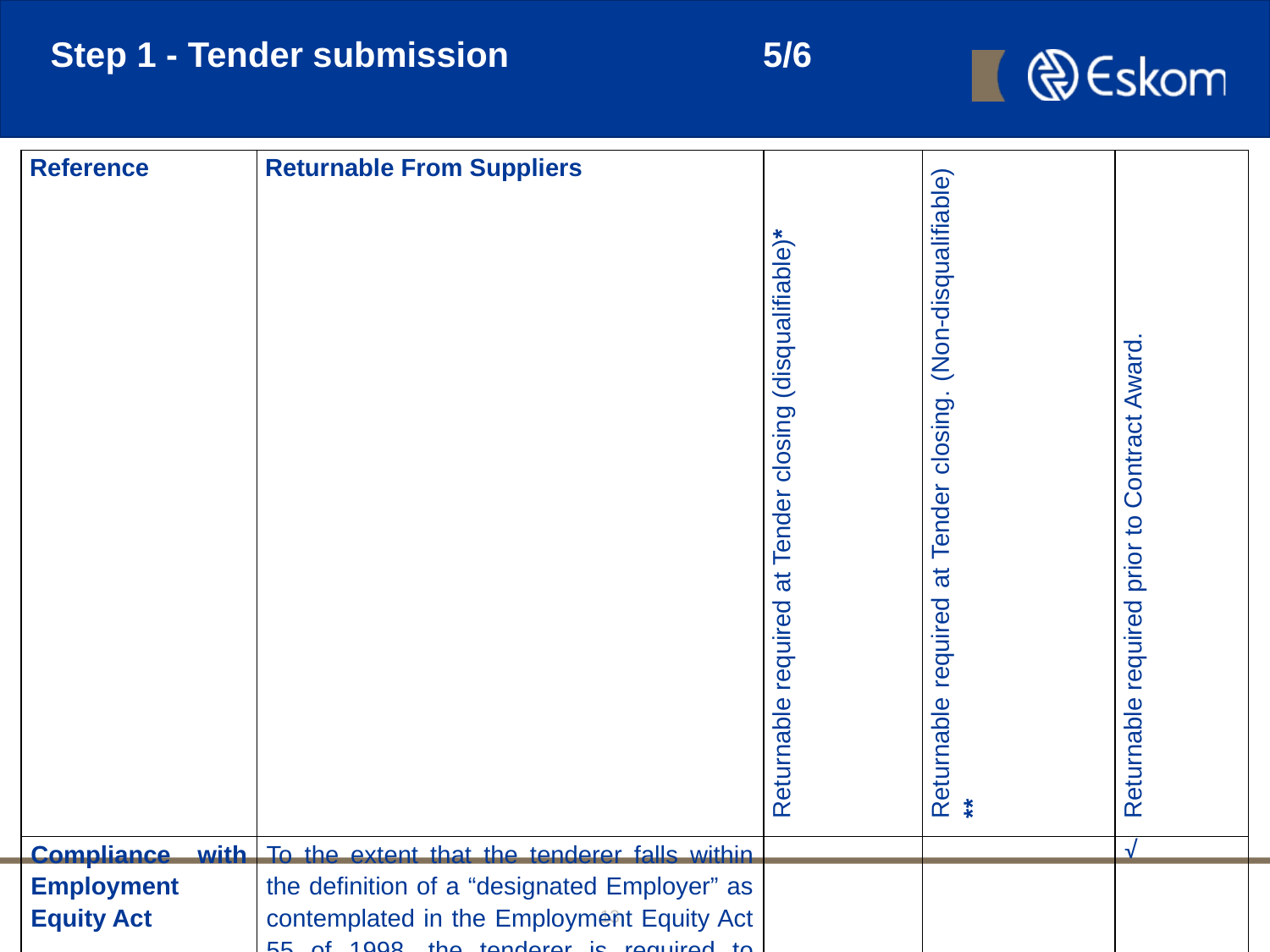

# Step 1 - Tender submission 	                     5/6
| Reference | Returnable From Suppliers | Returnable required at Tender closing (disqualifiable)\* | Returnable required at Tender closing. (Non-disqualifiable) \*\* | Returnable required prior to Contract Award. |
| --- | --- | --- | --- | --- |
| Compliance with Employment Equity Act | To the extent that the tenderer falls within the definition of a “designated Employer” as contemplated in the Employment Equity Act 55 of 1998, the tenderer is required to furnish the Employer with proof of compliance with the Employment Equity Act, including proof of submission of the Employment Equity report to the Department of Labour. (South African tenderers only) |  |  | √ |
| NEC3 Supply Contract Annexure N | NEC Contract, completed in full with a signed off Checklist. |  | √ |  |
13